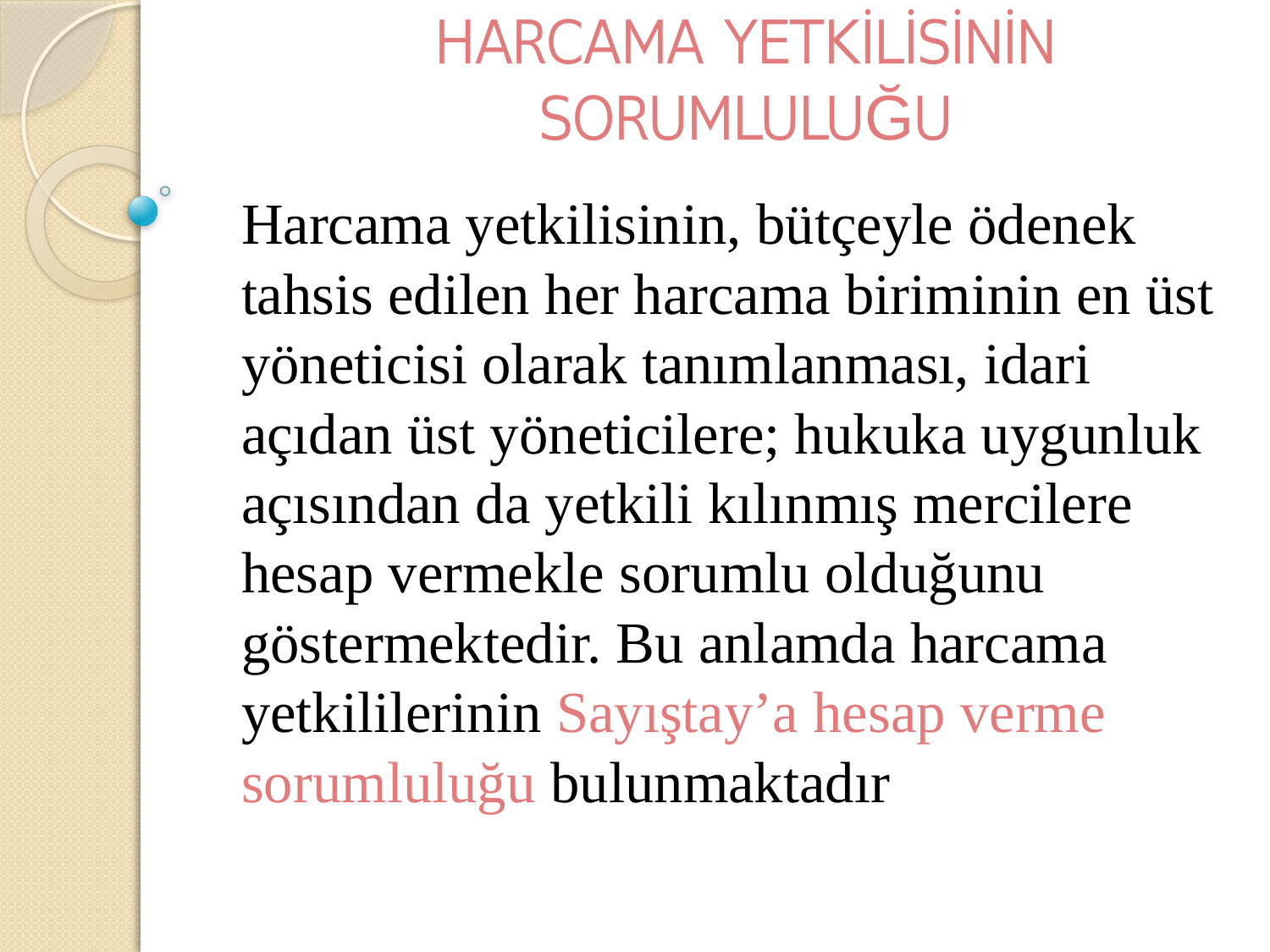

# HARCAMA YETKİLİSİNİN SORUMLULUĞU
Harcama yetkilisinin, bütçeyle ödenek tahsis edilen her harcama biriminin en üst yöneticisi olarak tanımlanması, idari açıdan üst yöneticilere; hukuka uygunluk açısından da yetkili kılınmış mercilere hesap vermekle sorumlu olduğunu göstermektedir. Bu anlamda harcama yetkililerinin Sayıştay’a hesap verme sorumluluğu bulunmaktadır